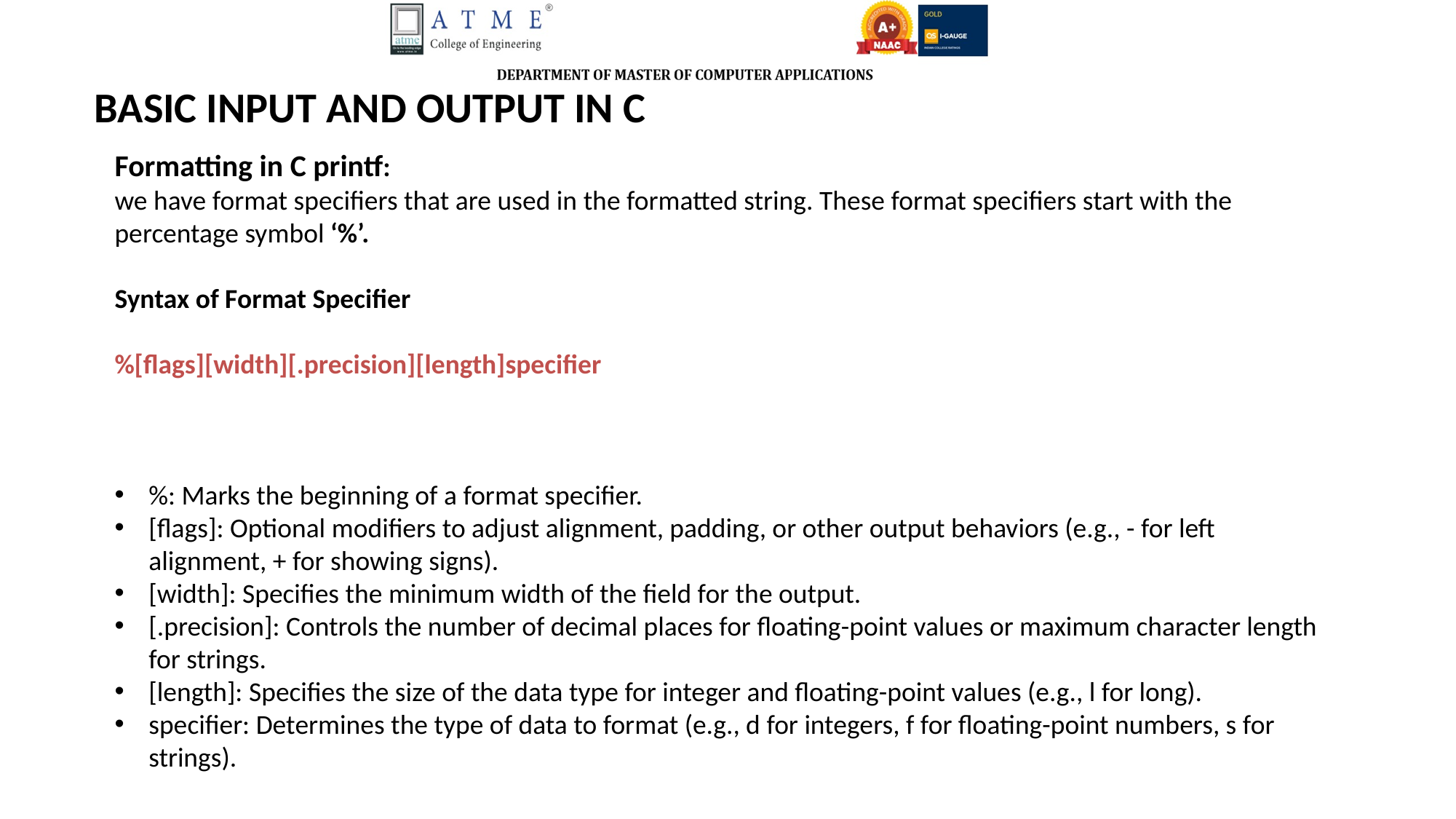

BASIC INPUT AND OUTPUT IN C
Formatting in C printf:
we have format specifiers that are used in the formatted string. These format specifiers start with the percentage symbol ‘%’.

Syntax of Format Specifier

%[flags][width][.precision][length]specifier

%: Marks the beginning of a format specifier.
[flags]: Optional modifiers to adjust alignment, padding, or other output behaviors (e.g., - for left alignment, + for showing signs).
[width]: Specifies the minimum width of the field for the output.
[.precision]: Controls the number of decimal places for floating-point values or maximum character length for strings.
[length]: Specifies the size of the data type for integer and floating-point values (e.g., l for long).
specifier: Determines the type of data to format (e.g., d for integers, f for floating-point numbers, s for strings).